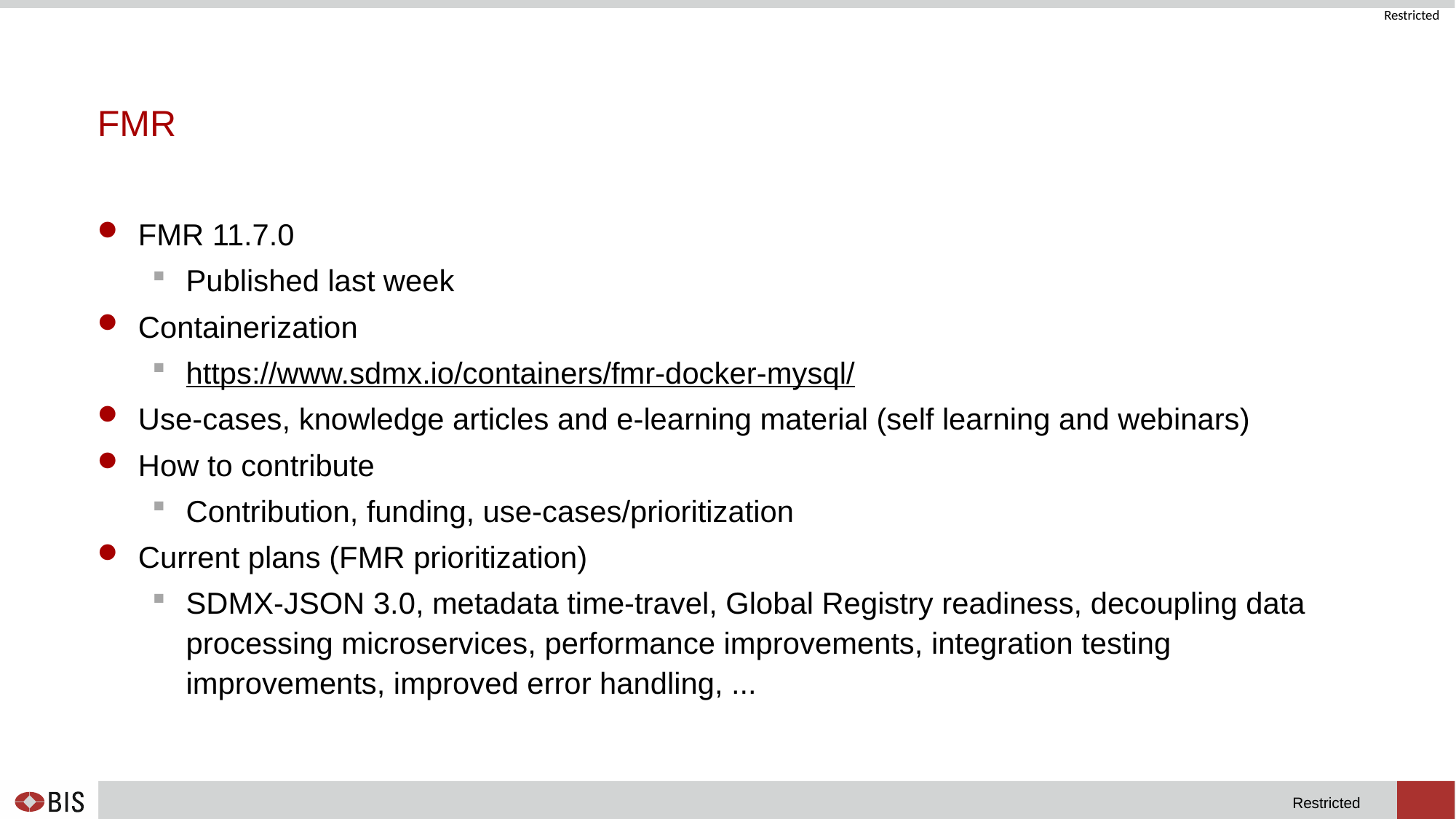

# FMR
FMR 11.7.0
Published last week
Containerization
https://www.sdmx.io/containers/fmr-docker-mysql/
Use-cases, knowledge articles and e-learning material (self learning and webinars)
How to contribute
Contribution, funding, use-cases/prioritization
Current plans (FMR prioritization)
SDMX-JSON 3.0, metadata time-travel, Global Registry readiness, decoupling data processing microservices, performance improvements, integration testing improvements, improved error handling, ...